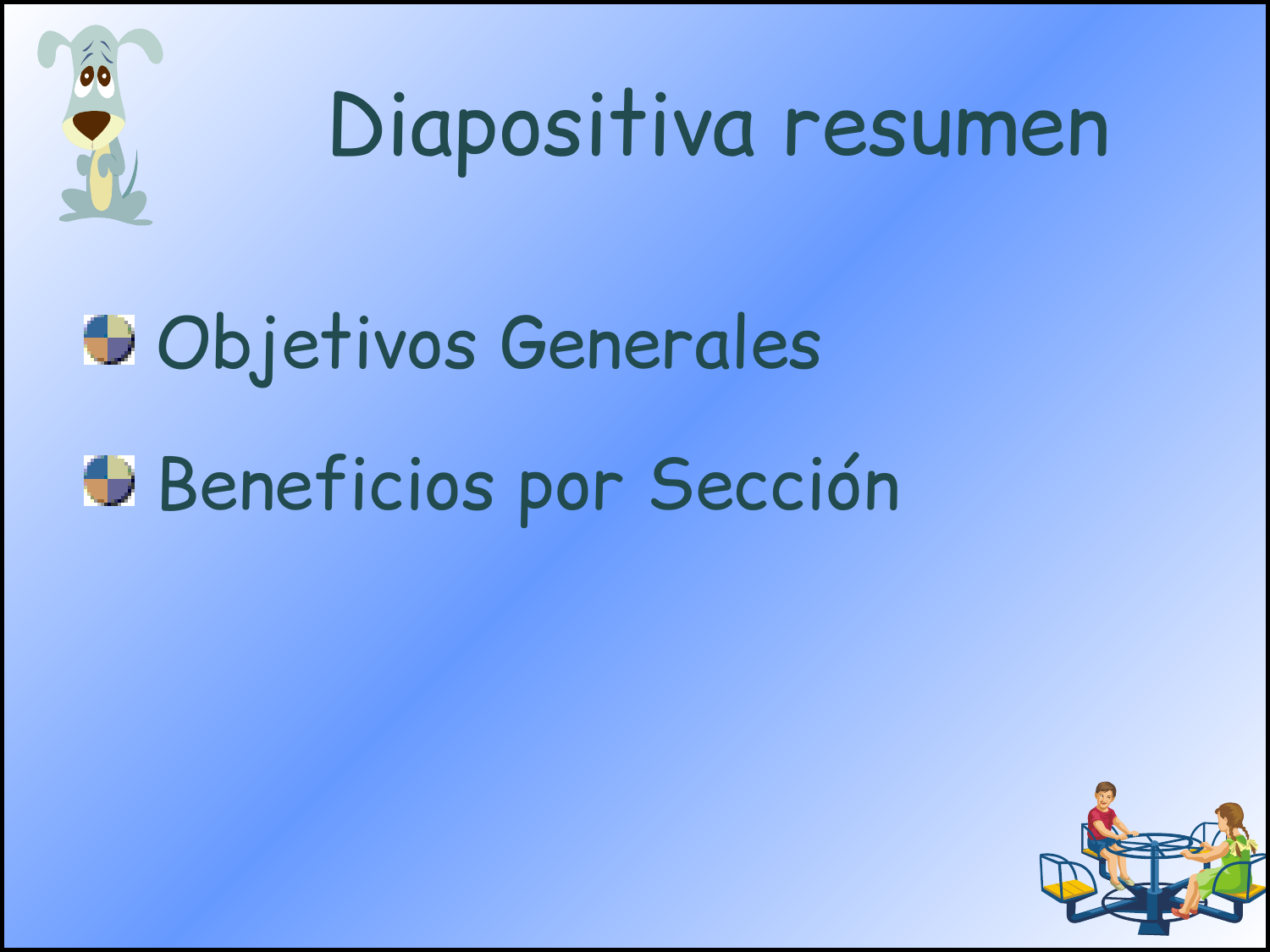

# Diapositiva resumen
 Objetivos Generales
 Beneficios por Sección